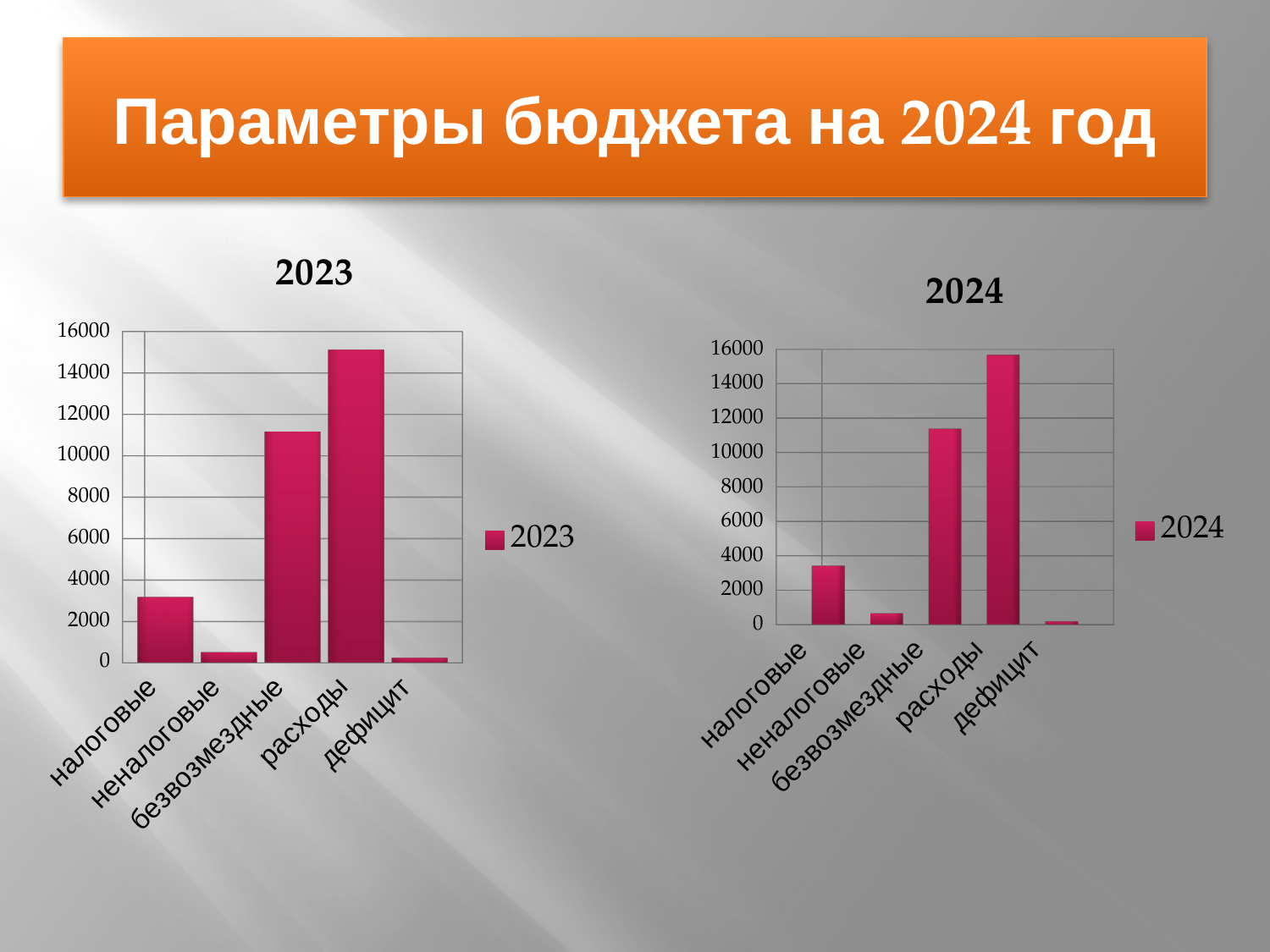

# Параметры бюджета на 2024 год

[unsupported chart]

[unsupported chart]